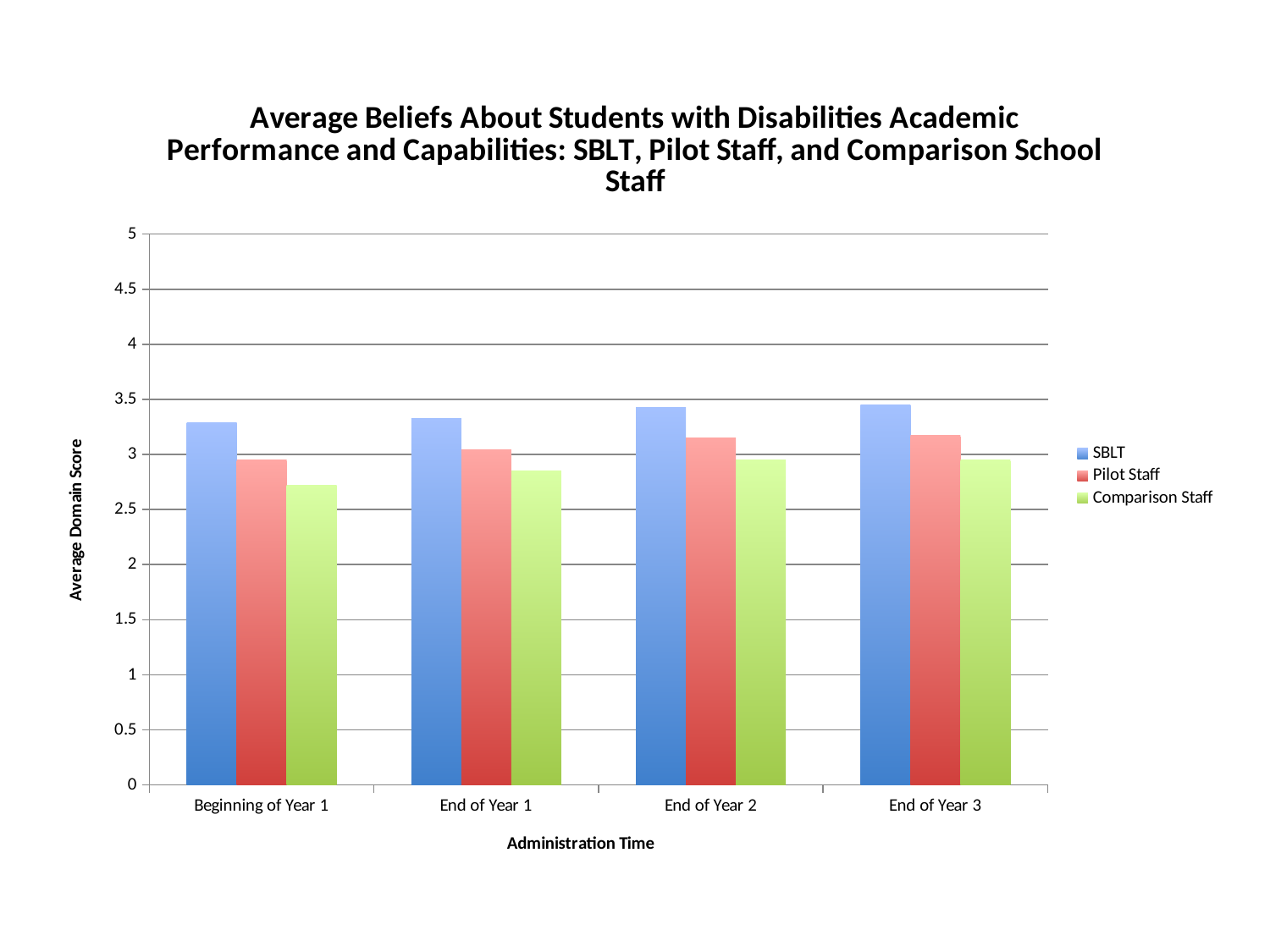

### Chart: Average Beliefs About Students with Disabilities Academic Performance and Capabilities: SBLT, Pilot Staff, and Comparison School Staff

| Category | SBLT | Pilot Staff | Comparison Staff |
|---|---|---|---|
| Beginning of Year 1 | 3.29 | 2.95 | 2.72 |
| End of Year 1 | 3.33 | 3.04 | 2.85 |
| End of Year 2 | 3.43 | 3.15 | 2.95 |
| End of Year 3 | 3.45 | 3.17 | 2.95 |